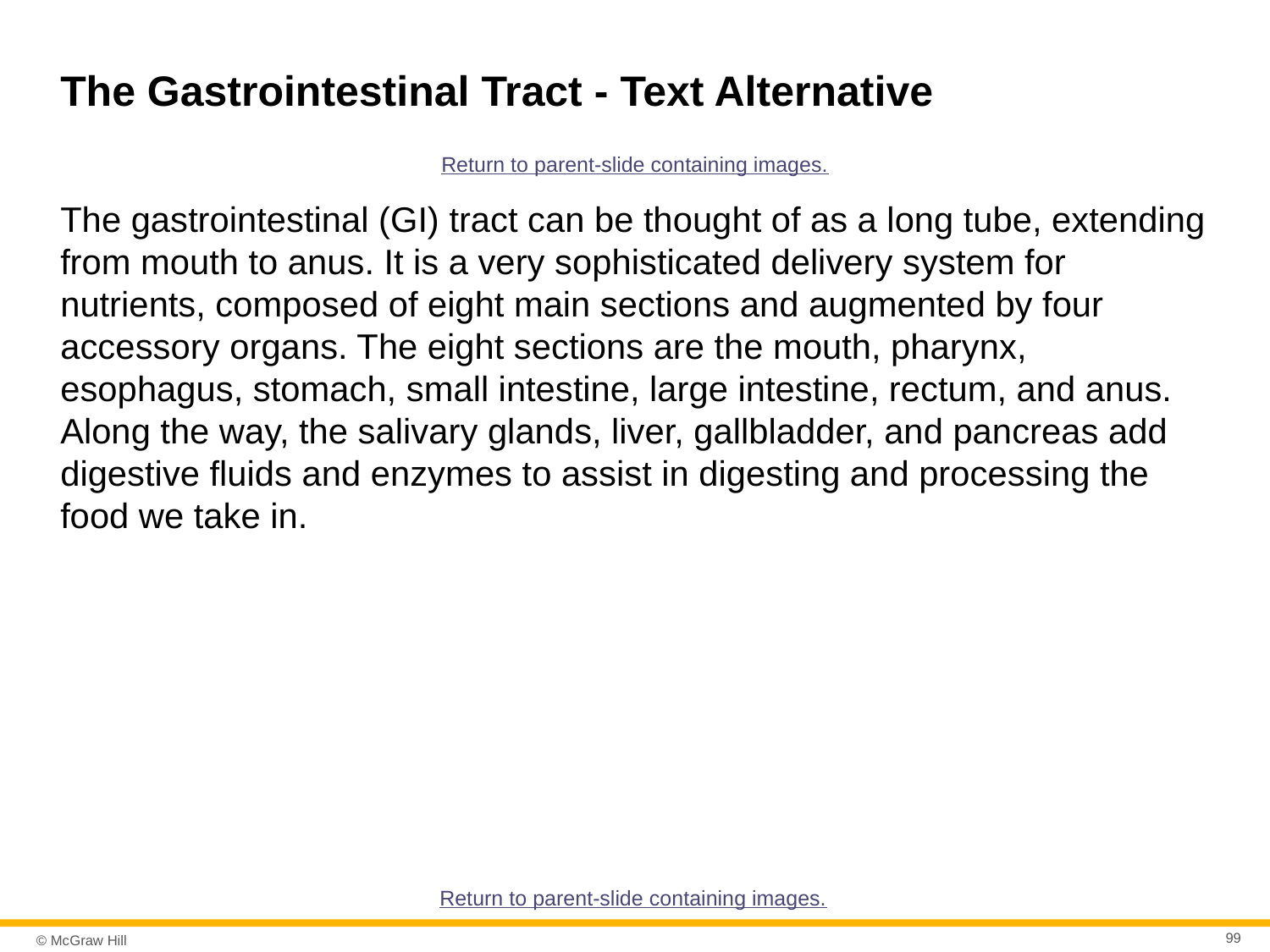

# The Gastrointestinal Tract - Text Alternative
Return to parent-slide containing images.
The gastrointestinal (GI) tract can be thought of as a long tube, extending from mouth to anus. It is a very sophisticated delivery system for nutrients, composed of eight main sections and augmented by four accessory organs. The eight sections are the mouth, pharynx, esophagus, stomach, small intestine, large intestine, rectum, and anus. Along the way, the salivary glands, liver, gallbladder, and pancreas add digestive fluids and enzymes to assist in digesting and processing the food we take in.
Return to parent-slide containing images.